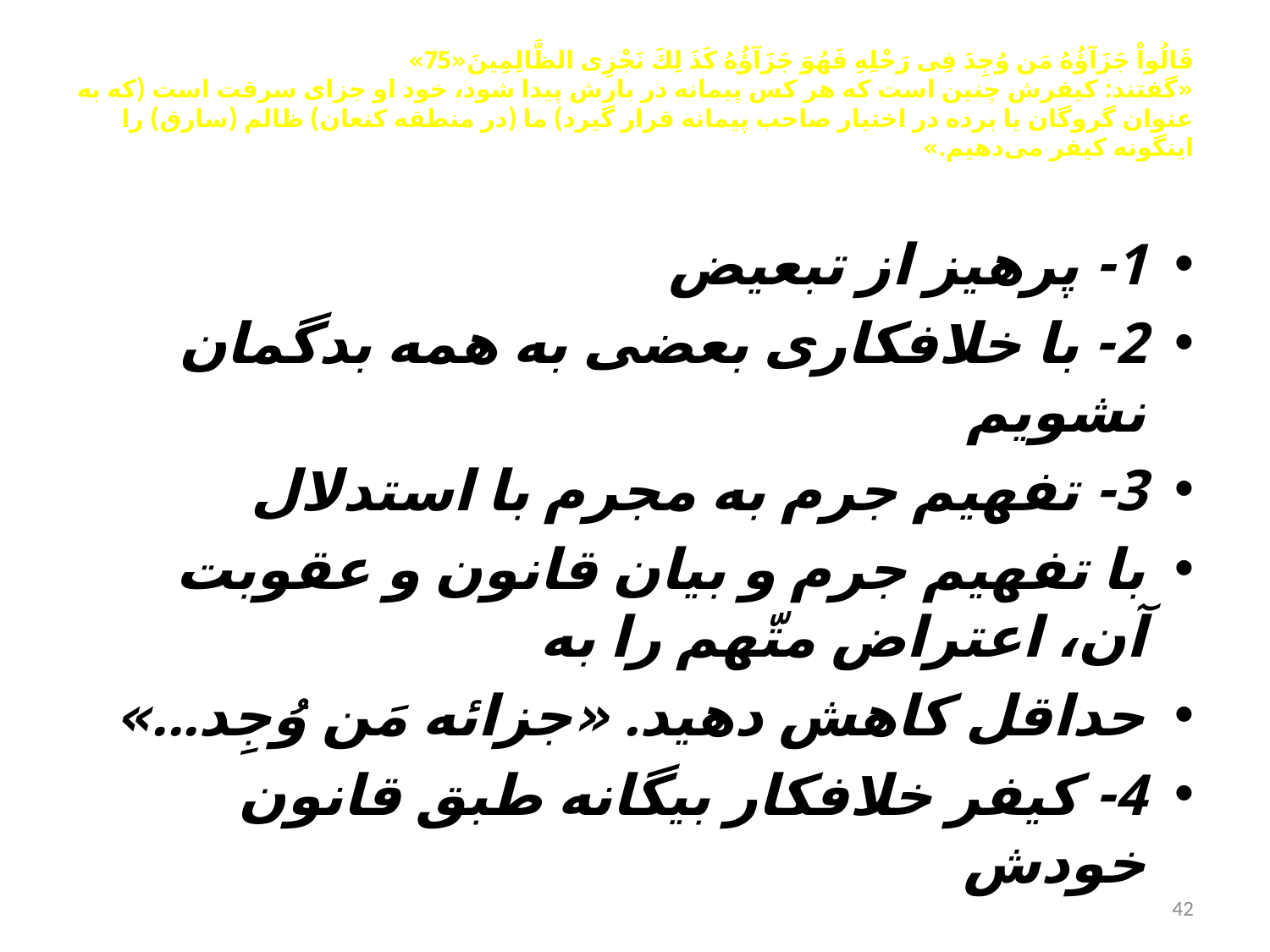

# قَالُواْ جَزَآؤُهُ مَن وُجِدَ فِی رَحْلِهِ فَهُوَ جَزَآؤُهُ كَذَ لِكَ نَجْزِی الظَّالِمِینَ«75» «گفتند: كیفرش چنین است كه هر كس پیمانه در بارش پیدا شود، خود او جزای سرقت است (كه به عنوان گروگان یا برده در اختیار صاحب پیمانه قرار گیرد) ما (در منطقه كنعان) ظالم (سارق) را اینگونه كیفر می‌دهیم.»
1- پرهیز از تبعیض
2- با خلافكاری بعضی به همه بدگمان نشویم
3- تفهیم جرم به مجرم با استدلال
با تفهیم جرم و بیان قانون و عقوبت آن، اعتراض متّهم را به
حداقل كاهش دهید. «جزائه مَن وُجِد...»
4- كیفر خلافكار بیگانه طبق قانون خودش

42